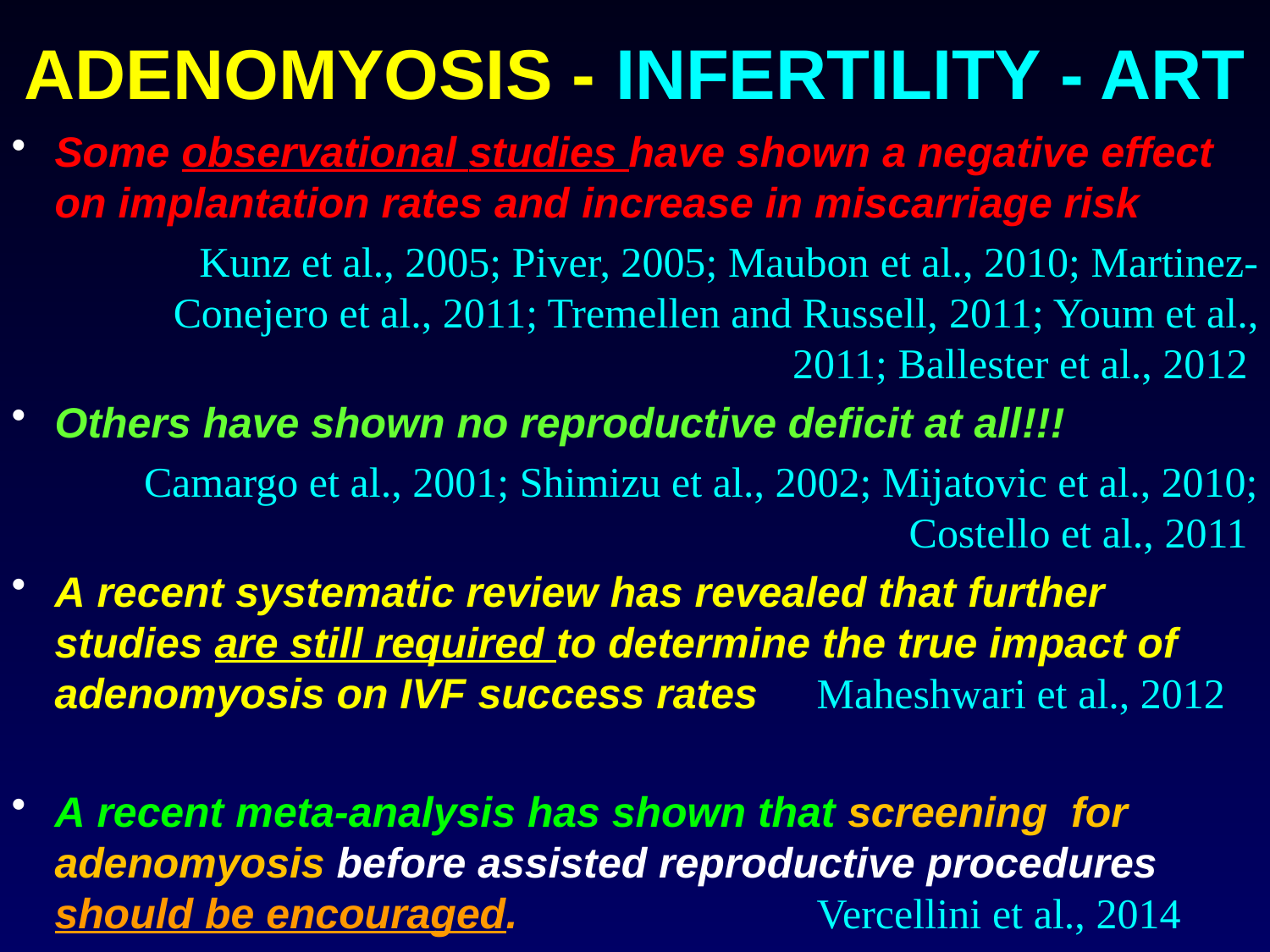

# ADENOMYOSIS - INFERTILITY - ART
Some observational studies have shown a negative effect on implantation rates and increase in miscarriage risk
Kunz et al., 2005; Piver, 2005; Maubon et al., 2010; Martinez-Conejero et al., 2011; Tremellen and Russell, 2011; Youm et al., 2011; Ballester et al., 2012
Others have shown no reproductive deficit at all!!!
 Camargo et al., 2001; Shimizu et al., 2002; Mijatovic et al., 2010; Costello et al., 2011
A recent systematic review has revealed that further studies are still required to determine the true impact of adenomyosis on IVF success rates	Maheshwari et al., 2012

A recent meta-analysis has shown that screening  for adenomyosis before assisted reproductive procedures should be encouraged. 			Vercellini et al., 2014